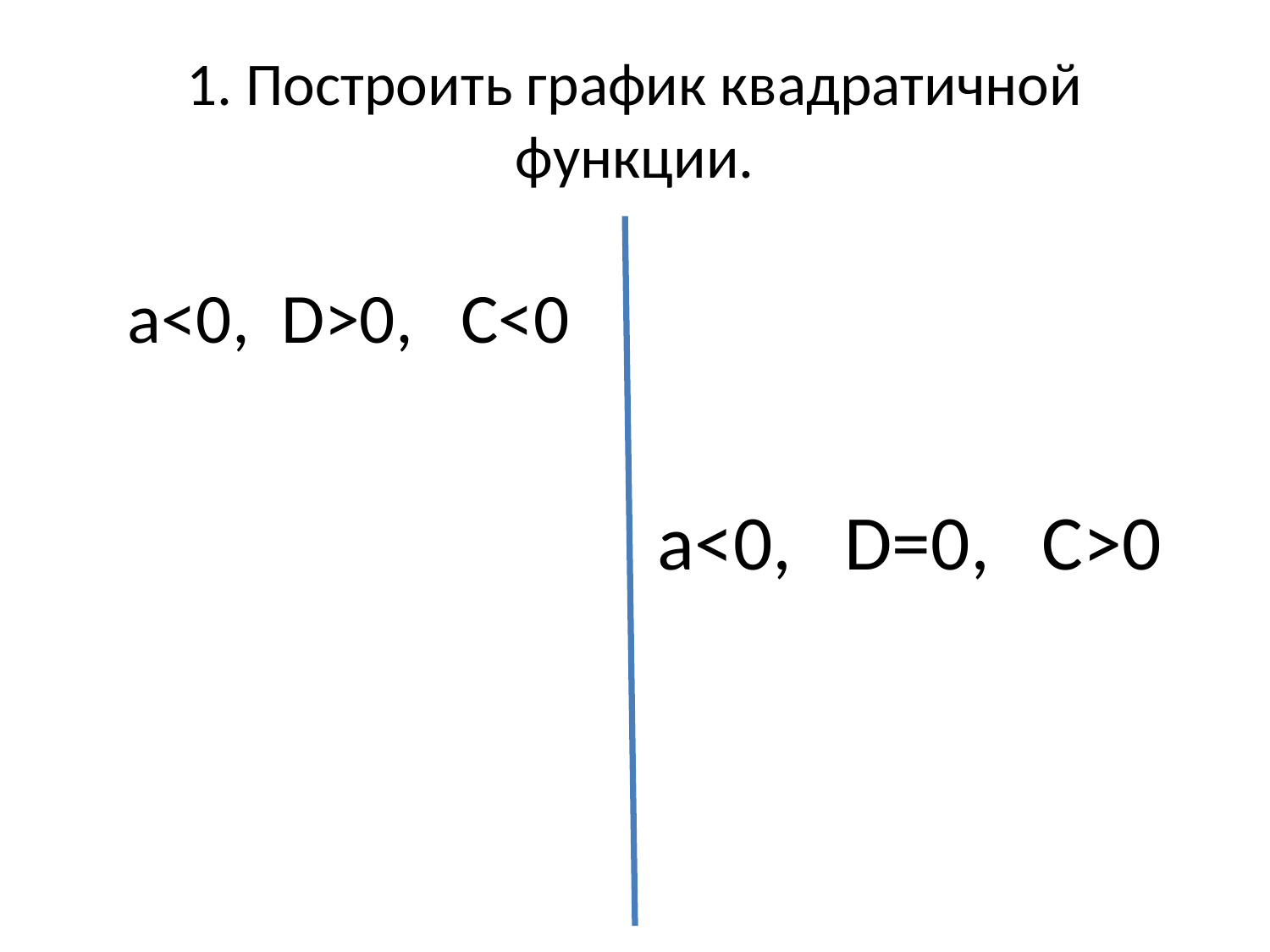

# 1. Построить график квадратичной функции.
a<0,  D>0,   C<0
a<0,   D=0,   C>0